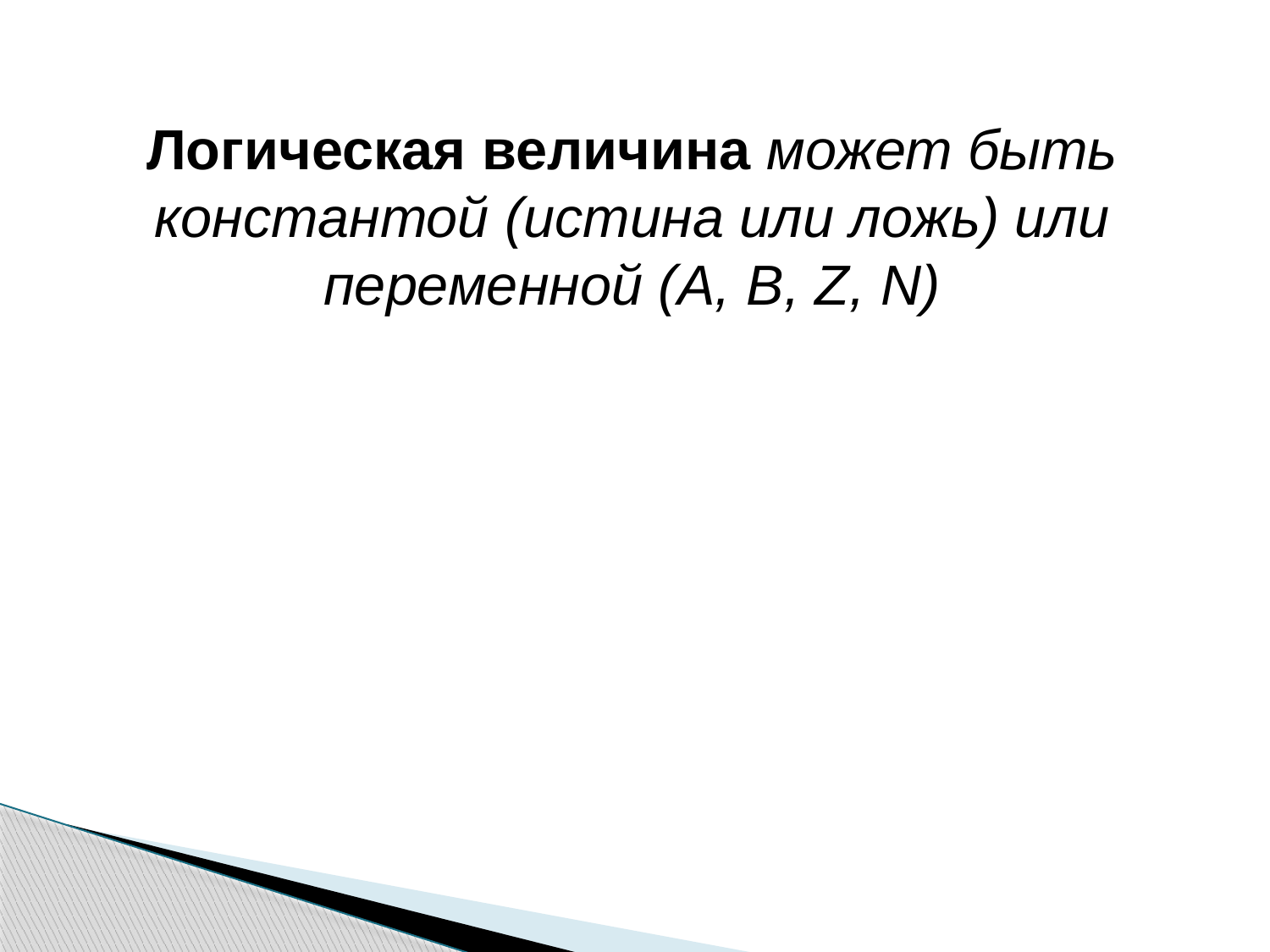

Логическая величина может быть константой (истина или ложь) или переменной (А, B, Z, N)